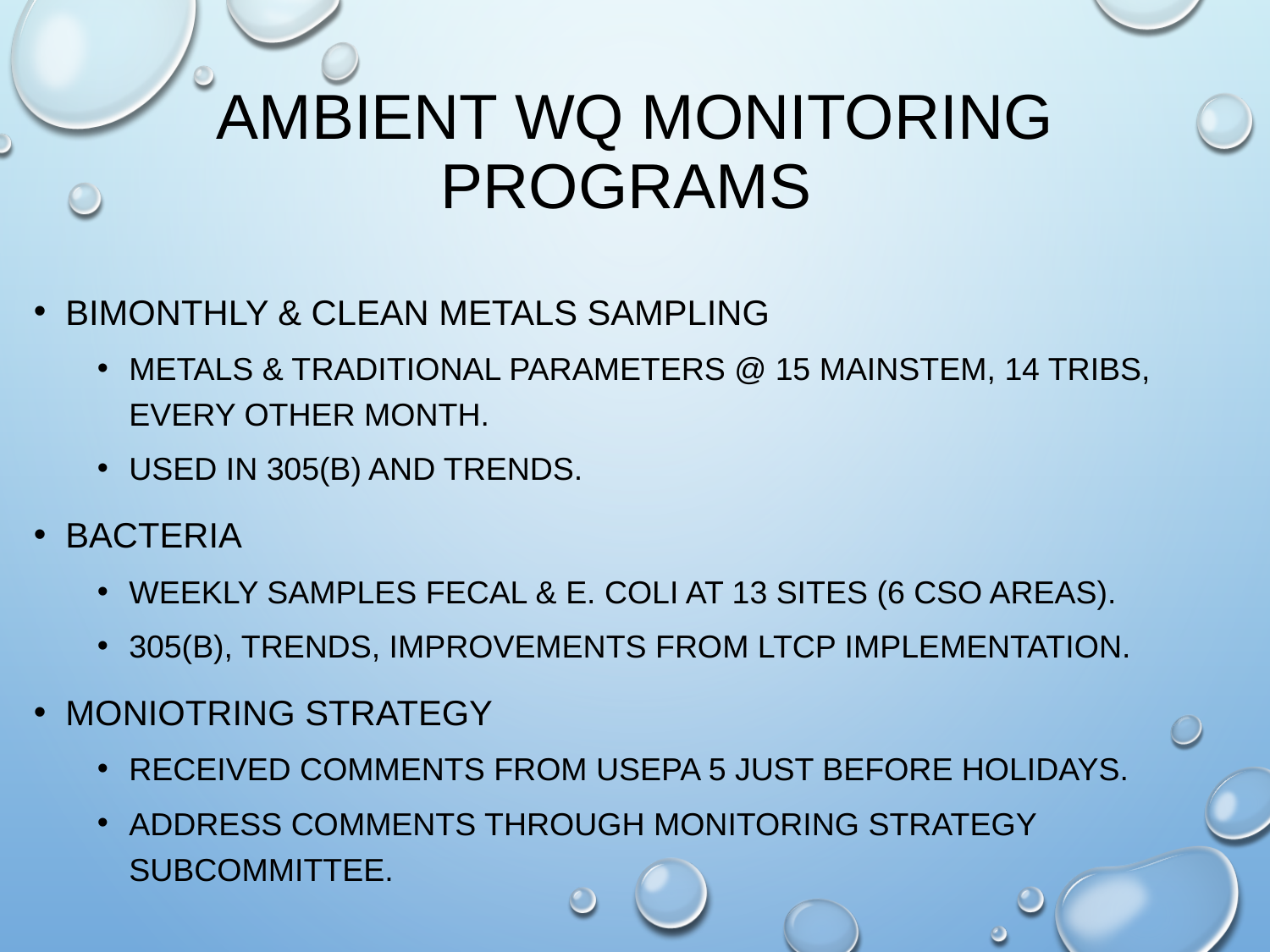

# Ambient WQ Monitoring Programs
Bimonthly & Clean Metals Sampling
Metals & traditional parameters @ 15 mainstem, 14 tribs, every other month.
Used in 305(b) and trends.
Bacteria
Weekly samples fecal & E. coli at 13 sites (6 CSO areas).
305(b), trends, improvements from LTCP implementation.
Moniotring Strategy
Received comments from USEPA 5 just before holidays.
Address comments through Monitoring Strategy Subcommittee.